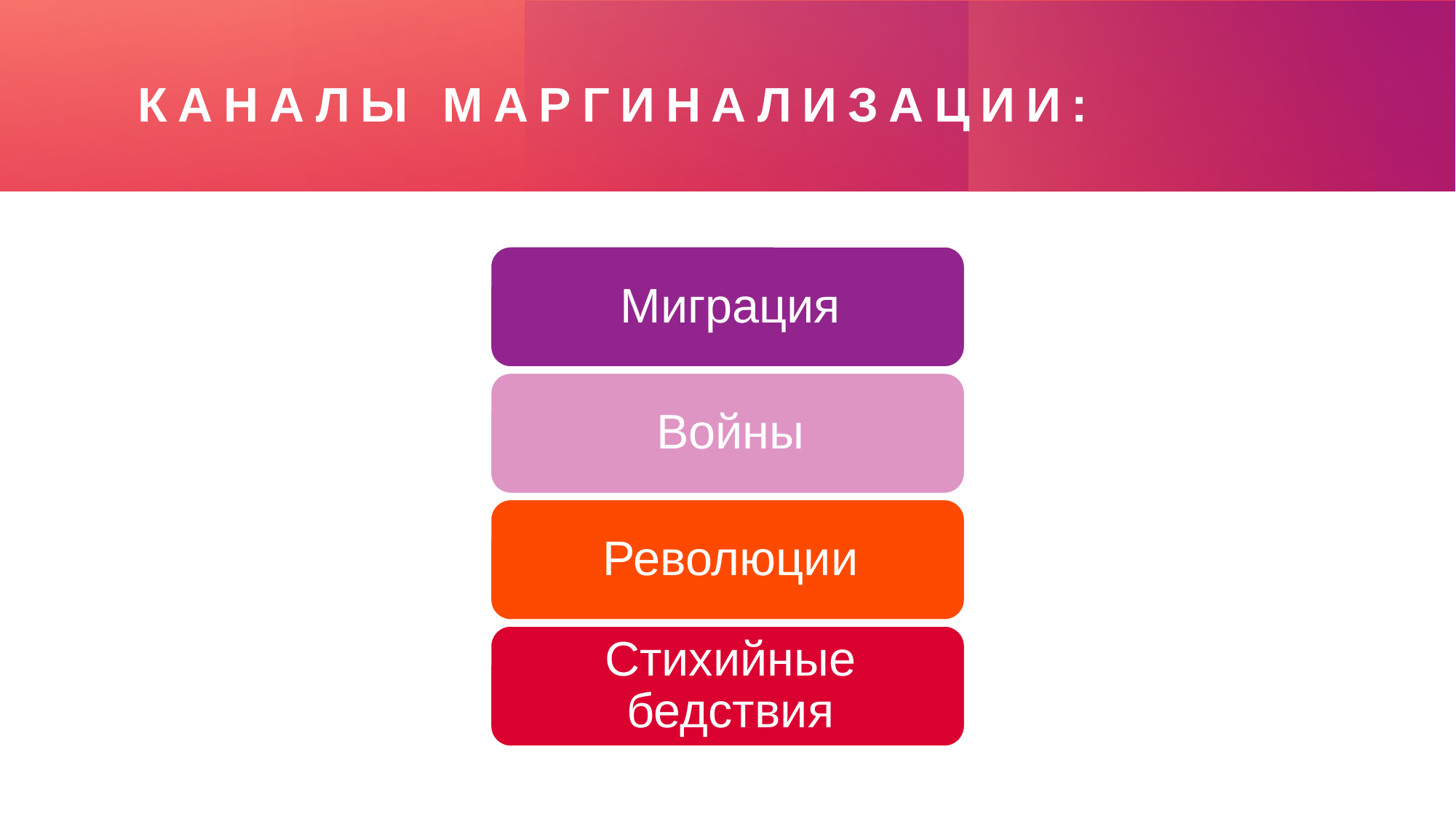

# Каналы маргинализации:
Миграция
Войны
Революции
Стихийные бедствия